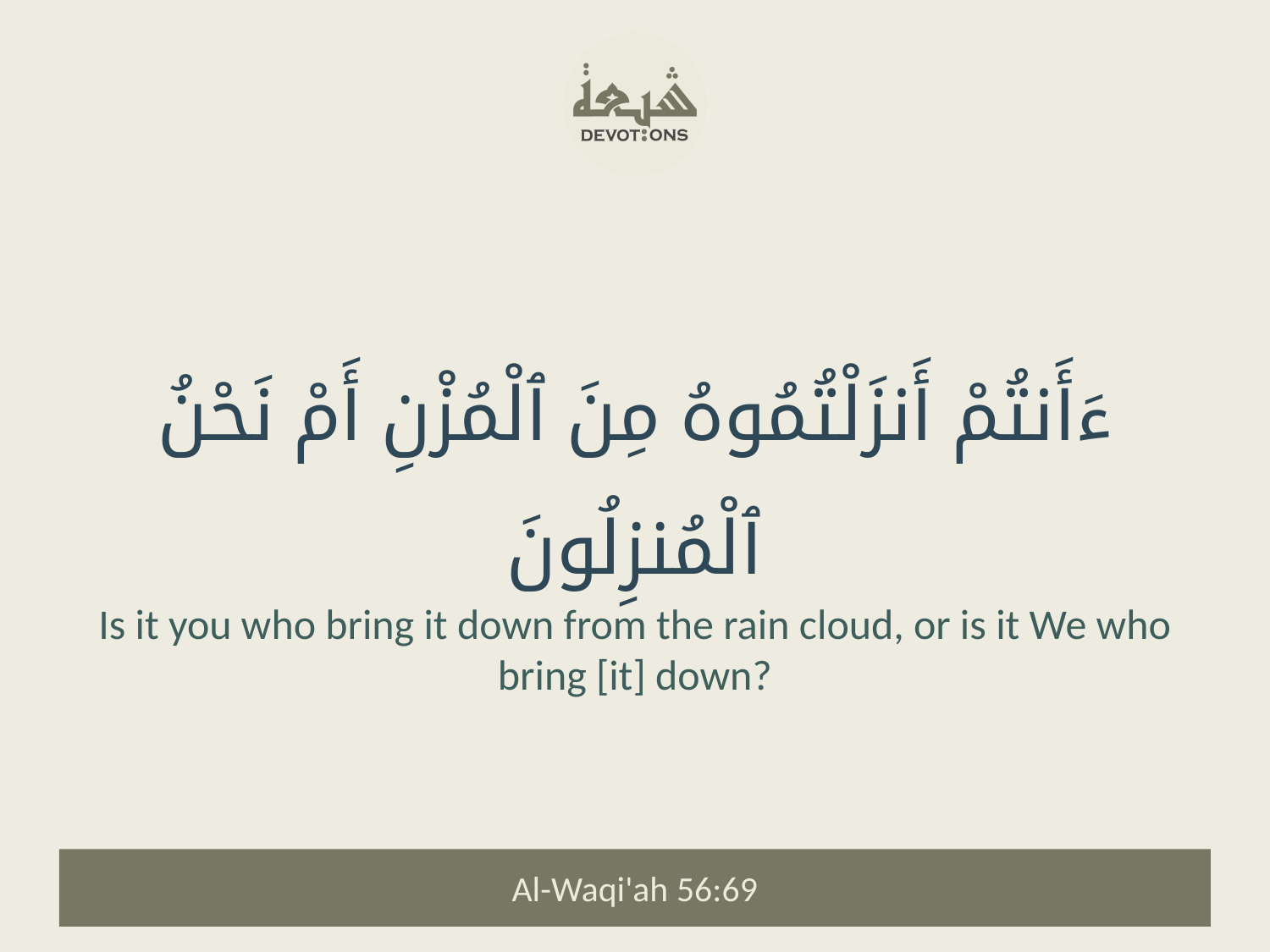

ءَأَنتُمْ أَنزَلْتُمُوهُ مِنَ ٱلْمُزْنِ أَمْ نَحْنُ ٱلْمُنزِلُونَ
Is it you who bring it down from the rain cloud, or is it We who bring [it] down?
Al-Waqi'ah 56:69